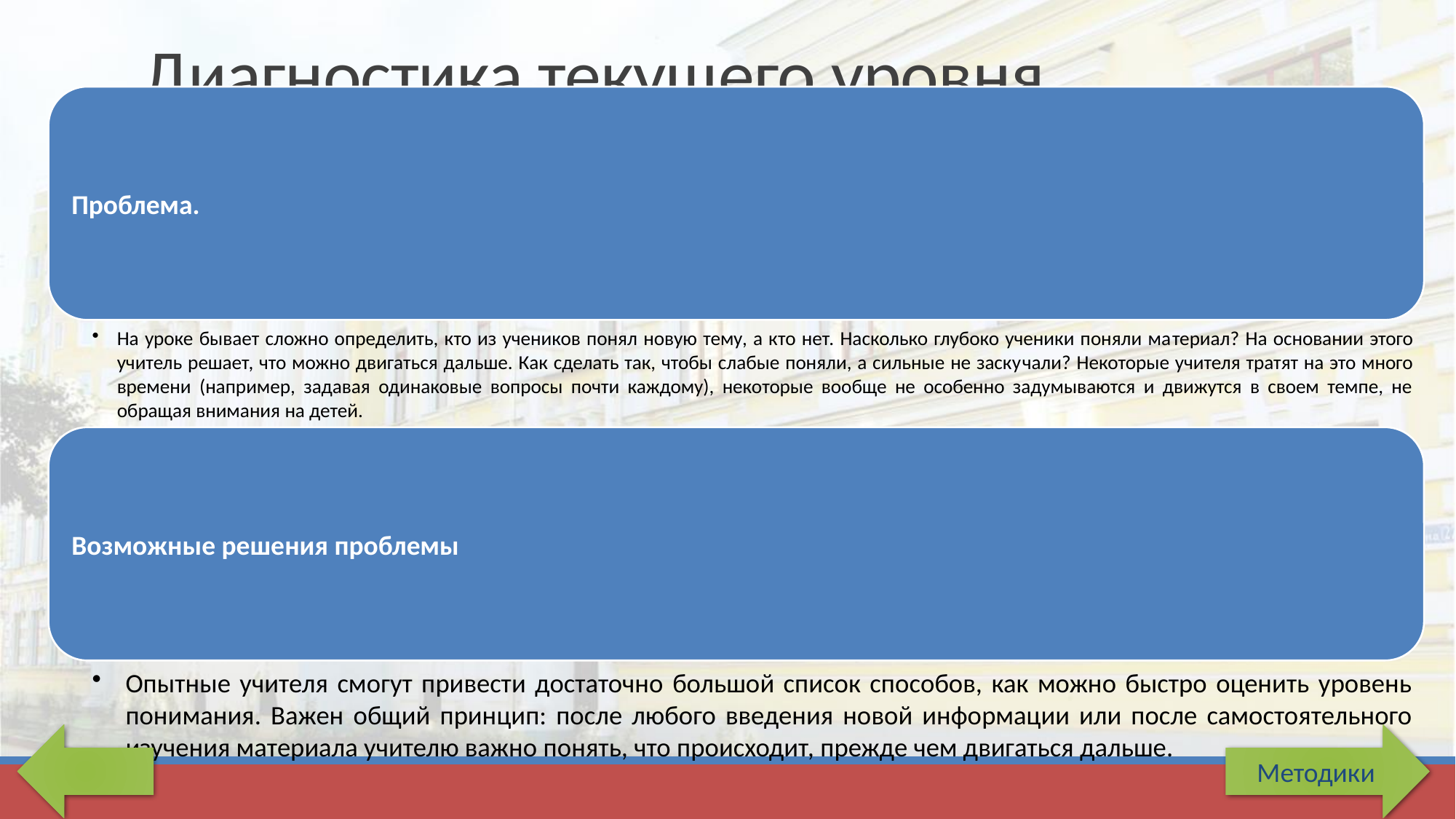

# Диагностика текущего уровня
Проблема.
Возможные решения проблемы
Опытные учителя смогут привести достаточно большой список способов, как можно быстро оценить уровень понимания. Важен общий принцип: после любого введения новой информации или после самостоятельного изучения материала учителю важно понять, что происходит, прежде чем двигаться дальше.
На уроке бывает сложно определить, кто из учеников понял новую тему, а кто нет. Насколько глубоко ученики поняли ма­териал? На основании этого учитель решает, что можно двигаться дальше. Как сделать так, чтобы слабые поняли, а сильные не заску­чали? Некоторые учителя тратят на это много времени (например, задавая одинаковые вопросы почти каждому), некоторые вообще не особенно задумываются и движутся в своем темпе, не обращая внимания на детей.

Методики